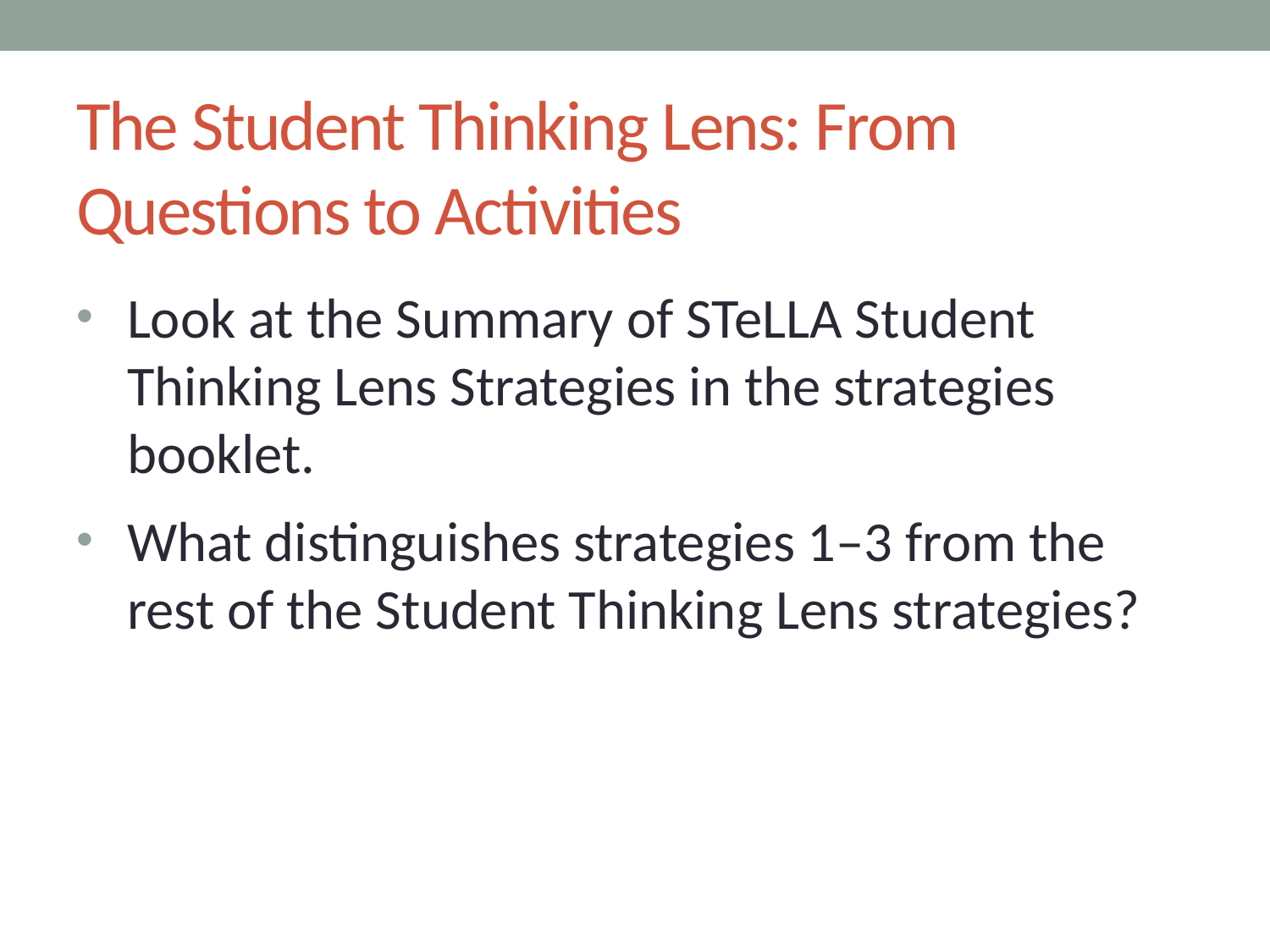

# The Student Thinking Lens: From Questions to Activities
Look at the Summary of STeLLA Student Thinking Lens Strategies in the strategies booklet.
What distinguishes strategies 1–3 from the rest of the Student Thinking Lens strategies?